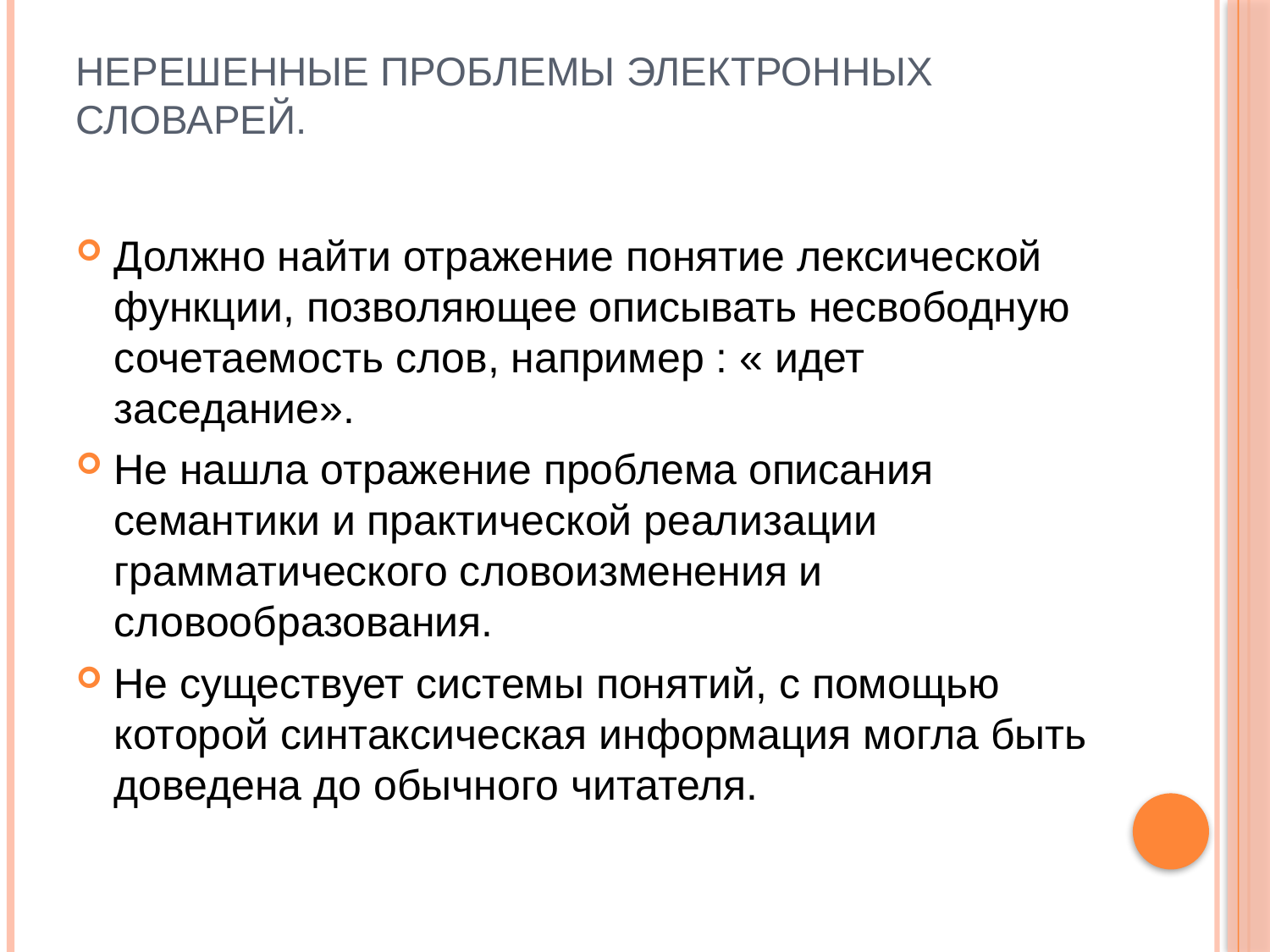

# Нерешенные проблемы электронных словарей.
Должно найти отражение понятие лексической функции, позволяющее описывать несвободную сочетаемость слов, например : « идет заседание».
Не нашла отражение проблема описания семантики и практической реализации грамматического словоизменения и словообразования.
Не существует системы понятий, с помощью которой синтаксическая информация могла быть доведена до обычного читателя.